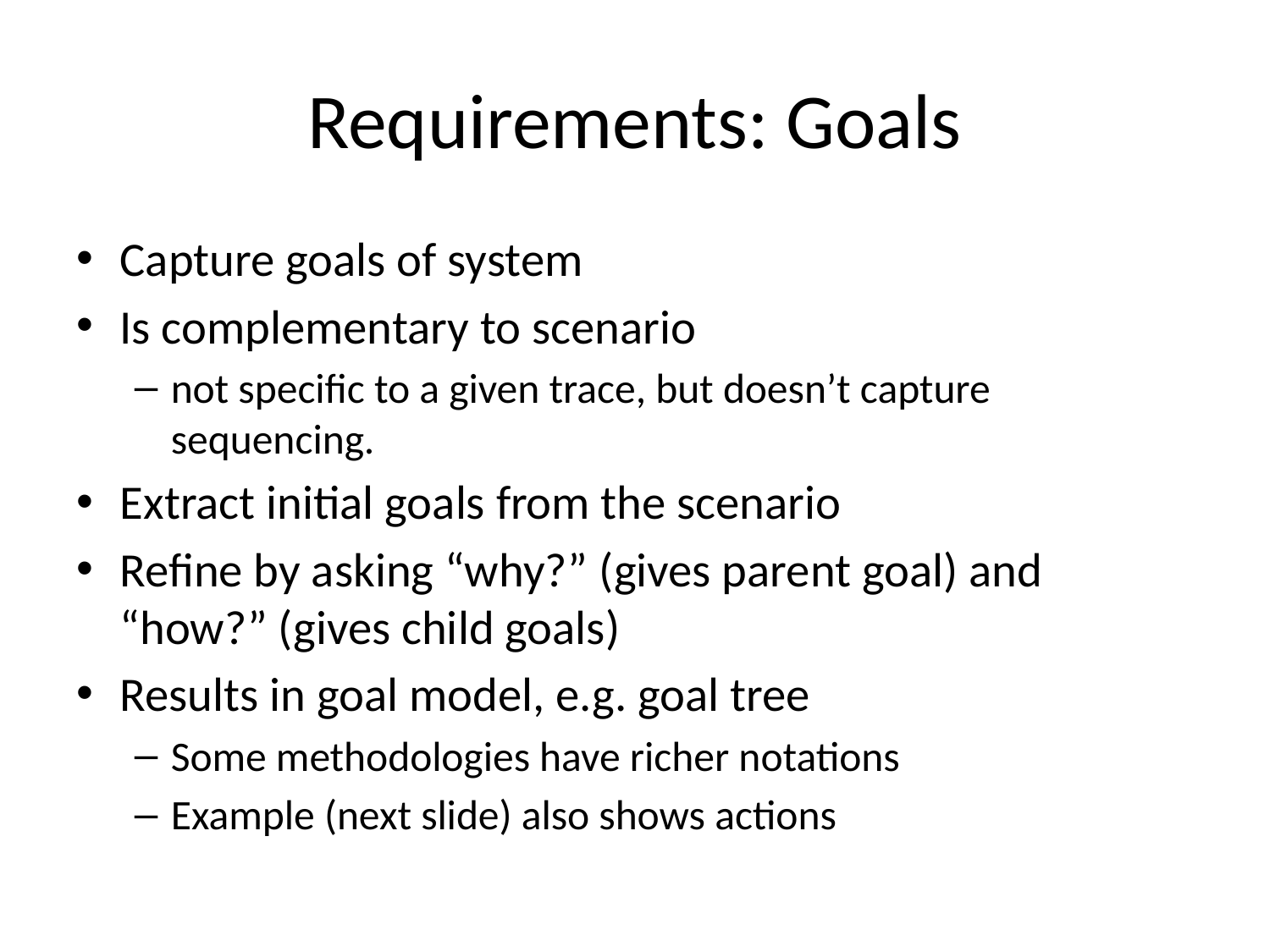

# Requirements: Goals
Capture goals of system
Is complementary to scenario
not specific to a given trace, but doesn’t capture sequencing.
Extract initial goals from the scenario
Refine by asking “why?” (gives parent goal) and “how?” (gives child goals)
Results in goal model, e.g. goal tree
Some methodologies have richer notations
Example (next slide) also shows actions